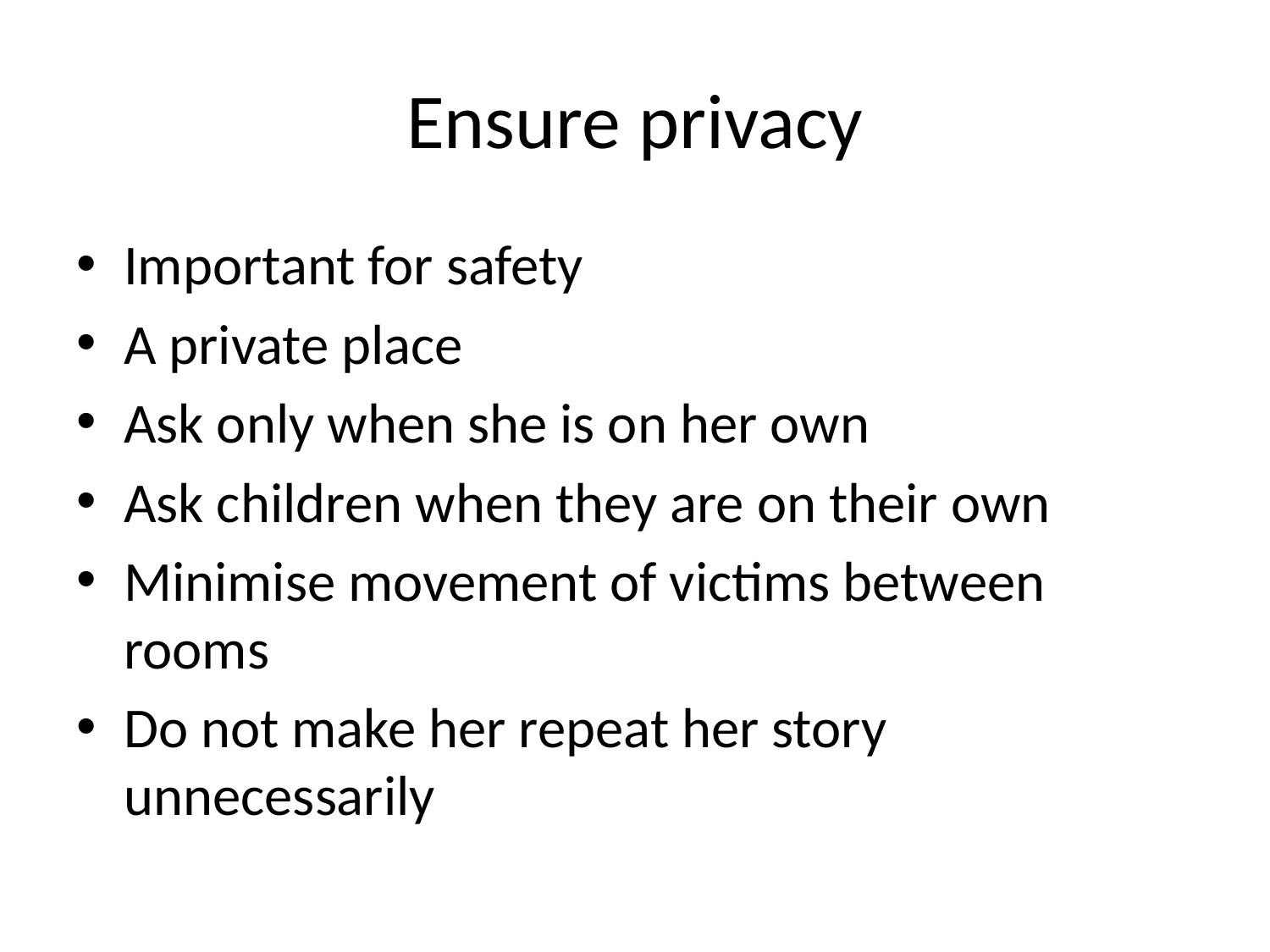

# Ensure privacy
Important for safety
A private place
Ask only when she is on her own
Ask children when they are on their own
Minimise movement of victims between rooms
Do not make her repeat her story unnecessarily